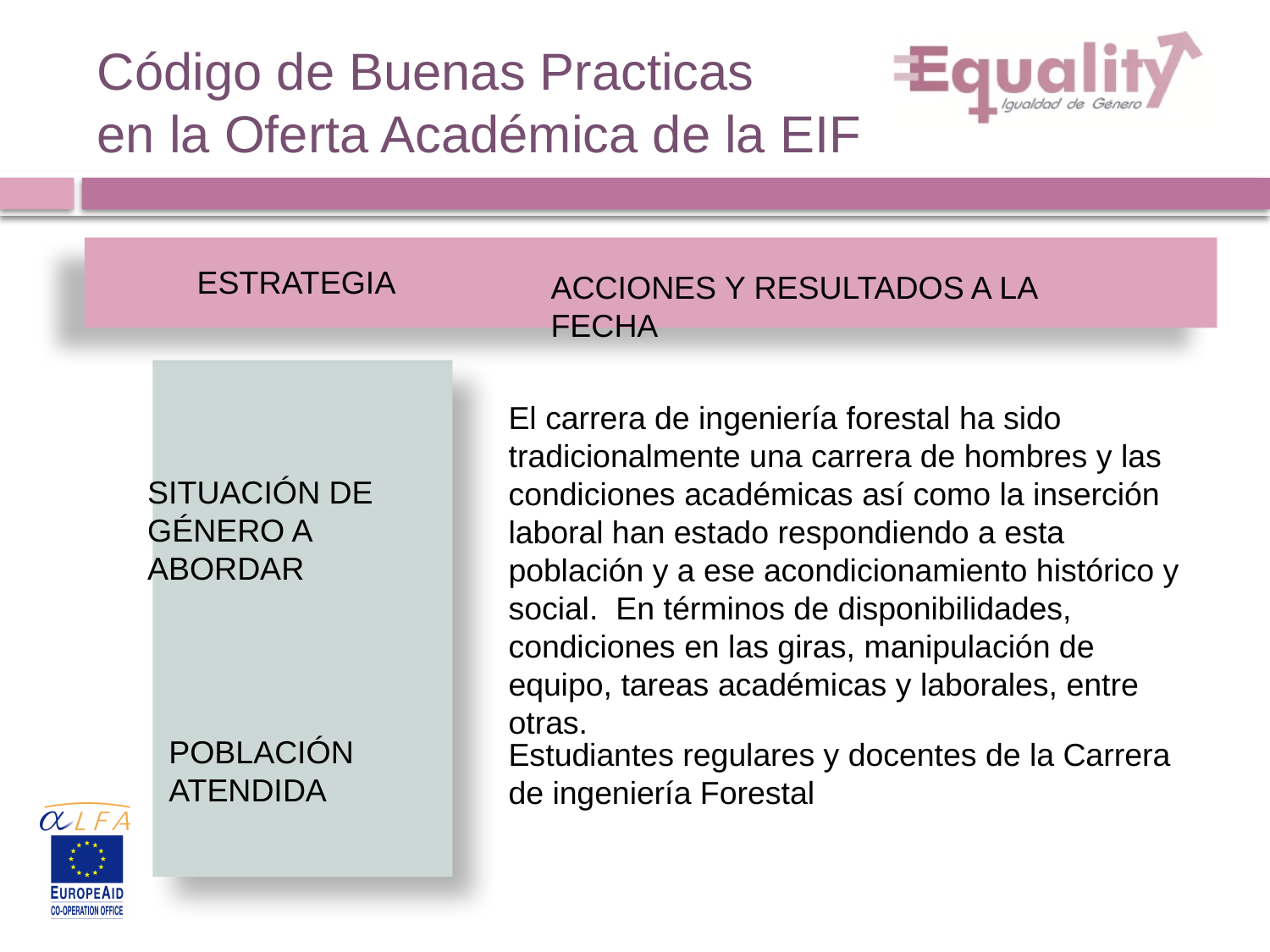

# Código de Buenas Practicas en la Oferta Académica de la EIF

ESTRATEGIA
ACCIONES Y RESULTADOS A LA FECHA

El carrera de ingeniería forestal ha sido tradicionalmente una carrera de hombres y las condiciones académicas así como la inserción laboral han estado respondiendo a esta población y a ese acondicionamiento histórico y social.  En términos de disponibilidades, condiciones en las giras, manipulación de equipo, tareas académicas y laborales, entre otras.
SITUACIÓN DE
GÉNERO A
ABORDAR
POBLACIÓN
ATENDIDA
Estudiantes regulares y docentes de la Carrera de ingeniería Forestal